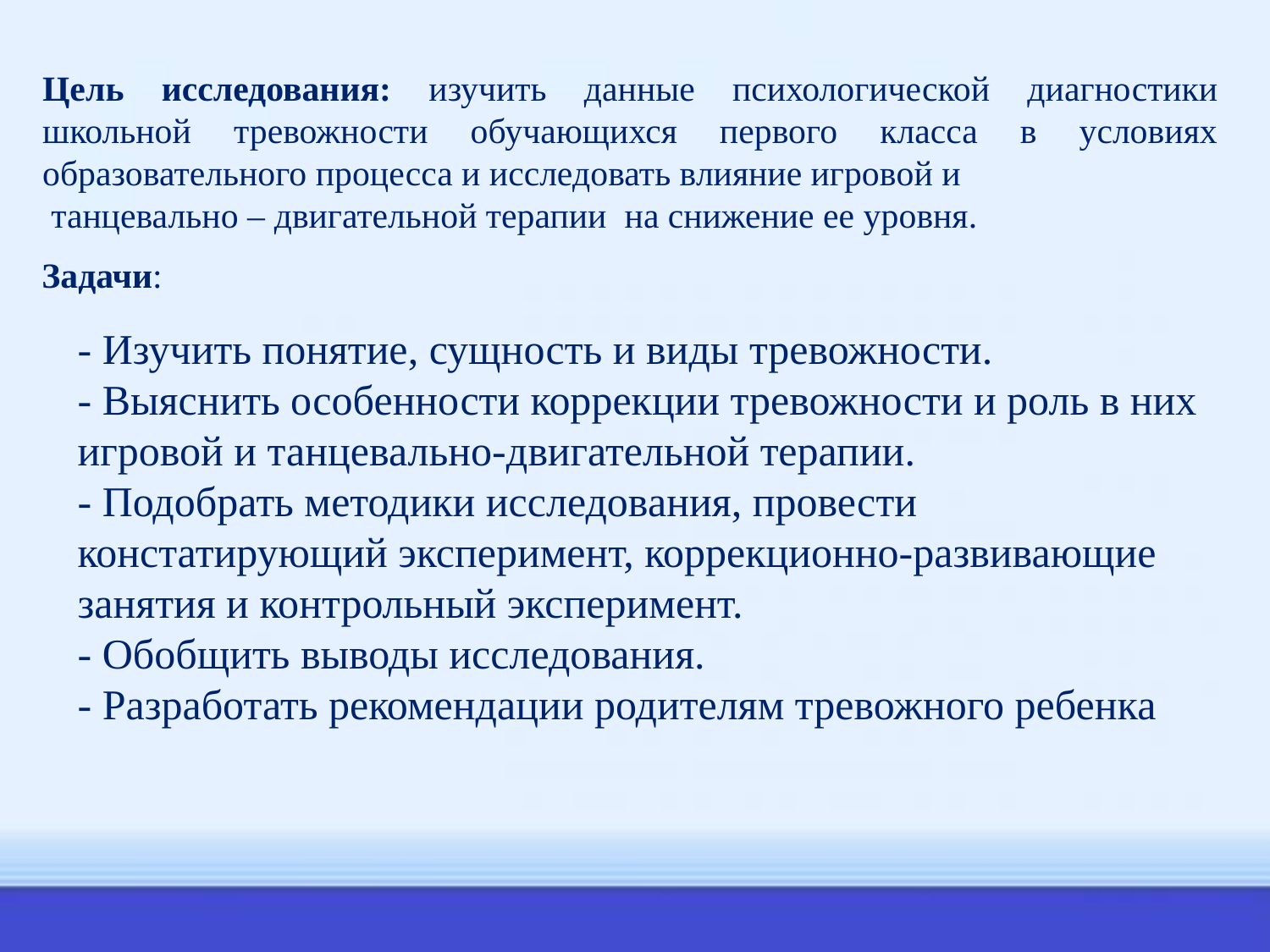

Цель исследования: изучить данные психологической диагностики школьной тревожности обучающихся первого класса в условиях образовательного процесса и исследовать влияние игровой и
 танцевально – двигательной терапии  на снижение ее уровня.

Задачи:
- Изучить понятие, сущность и виды тревожности.
- Выяснить особенности коррекции тревожности и роль в них игровой и танцевально-двигательной терапии.
- Подобрать методики исследования, провести констатирующий эксперимент, коррекционно-развивающие занятия и контрольный эксперимент.
- Обобщить выводы исследования.
- Разработать рекомендации родителям тревожного ребенка